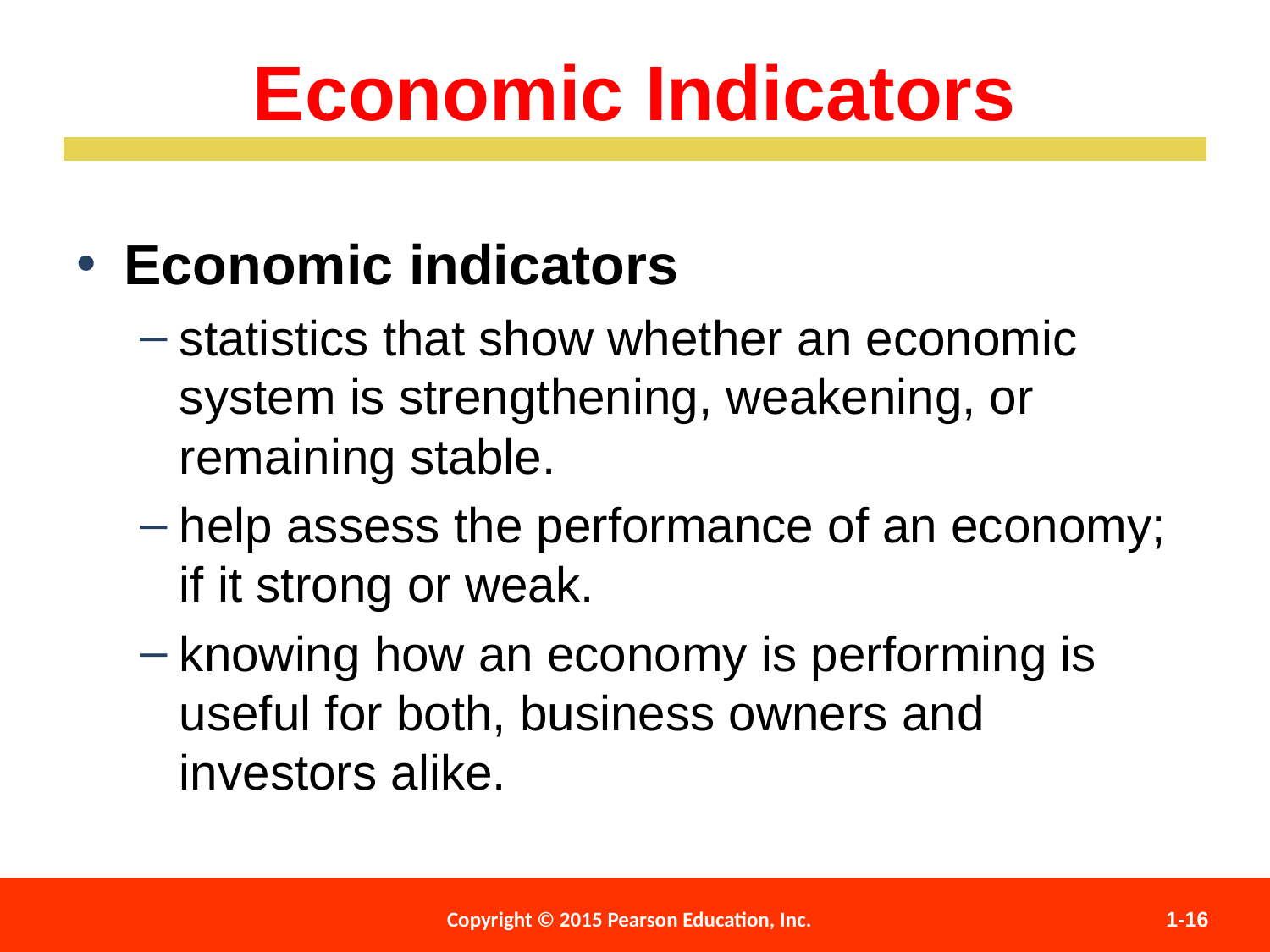

Economic Indicators
Economic indicators
statistics that show whether an economic system is strengthening, weakening, or remaining stable.
help assess the performance of an economy; if it strong or weak.
knowing how an economy is performing is useful for both, business owners and investors alike.